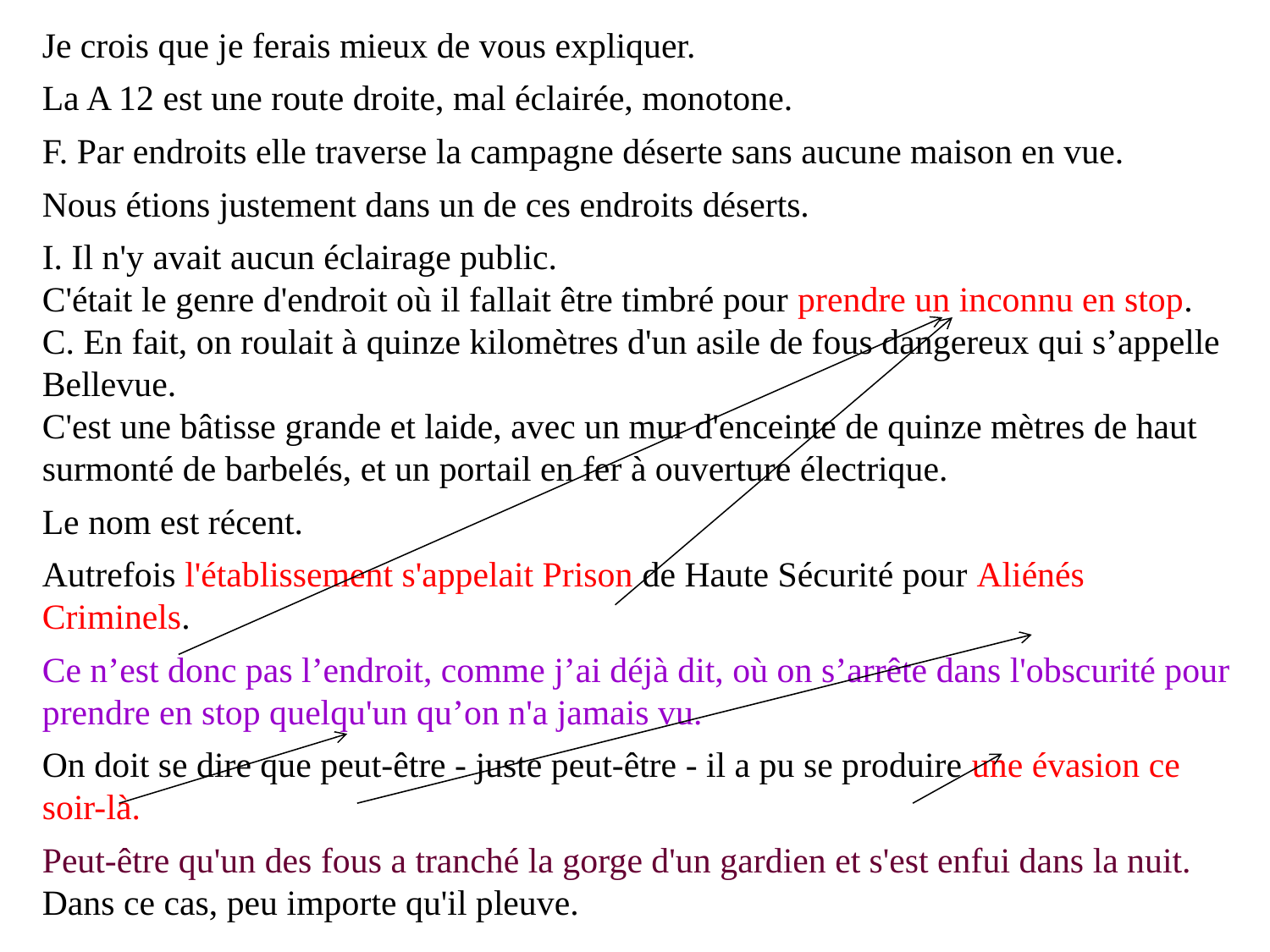

Je crois que je ferais mieux de vous expliquer.
La A 12 est une route droite, mal éclairée, monotone.
F. Par endroits elle traverse la campagne déserte sans aucune maison en vue.
Nous étions justement dans un de ces endroits déserts.
I. Il n'y avait aucun éclairage public.
C'était le genre d'endroit où il fallait être timbré pour prendre un inconnu en stop.
C. En fait, on roulait à quinze kilomètres d'un asile de fous dangereux qui s’appelle Bellevue.
C'est une bâtisse grande et laide, avec un mur d'enceinte de quinze mètres de haut surmonté de barbelés, et un portail en fer à ouverture électrique.
Le nom est récent.
Autrefois l'établissement s'appelait Prison de Haute Sécurité pour Aliénés Criminels.
Ce n’est donc pas l’endroit, comme j’ai déjà dit, où on s’arrête dans l'obscurité pour prendre en stop quelqu'un qu’on n'a jamais vu.
On doit se dire que peut-être - juste peut-être - il a pu se produire une évasion ce soir-là.
Peut-être qu'un des fous a tranché la gorge d'un gardien et s'est enfui dans la nuit. Dans ce cas, peu importe qu'il pleuve.